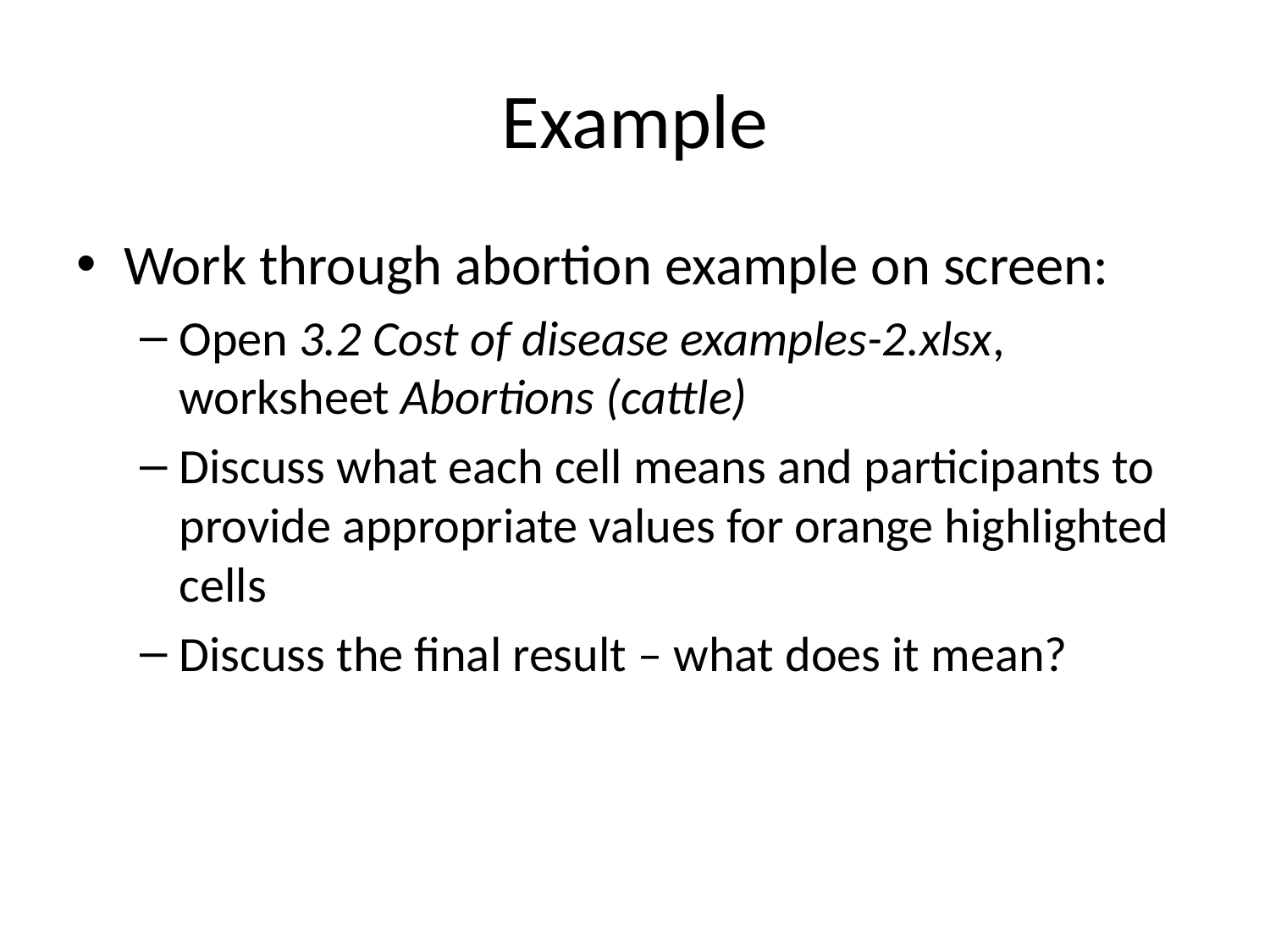

# Example
Work through abortion example on screen:
Open 3.2 Cost of disease examples-2.xlsx, worksheet Abortions (cattle)
Discuss what each cell means and participants to provide appropriate values for orange highlighted cells
Discuss the final result – what does it mean?